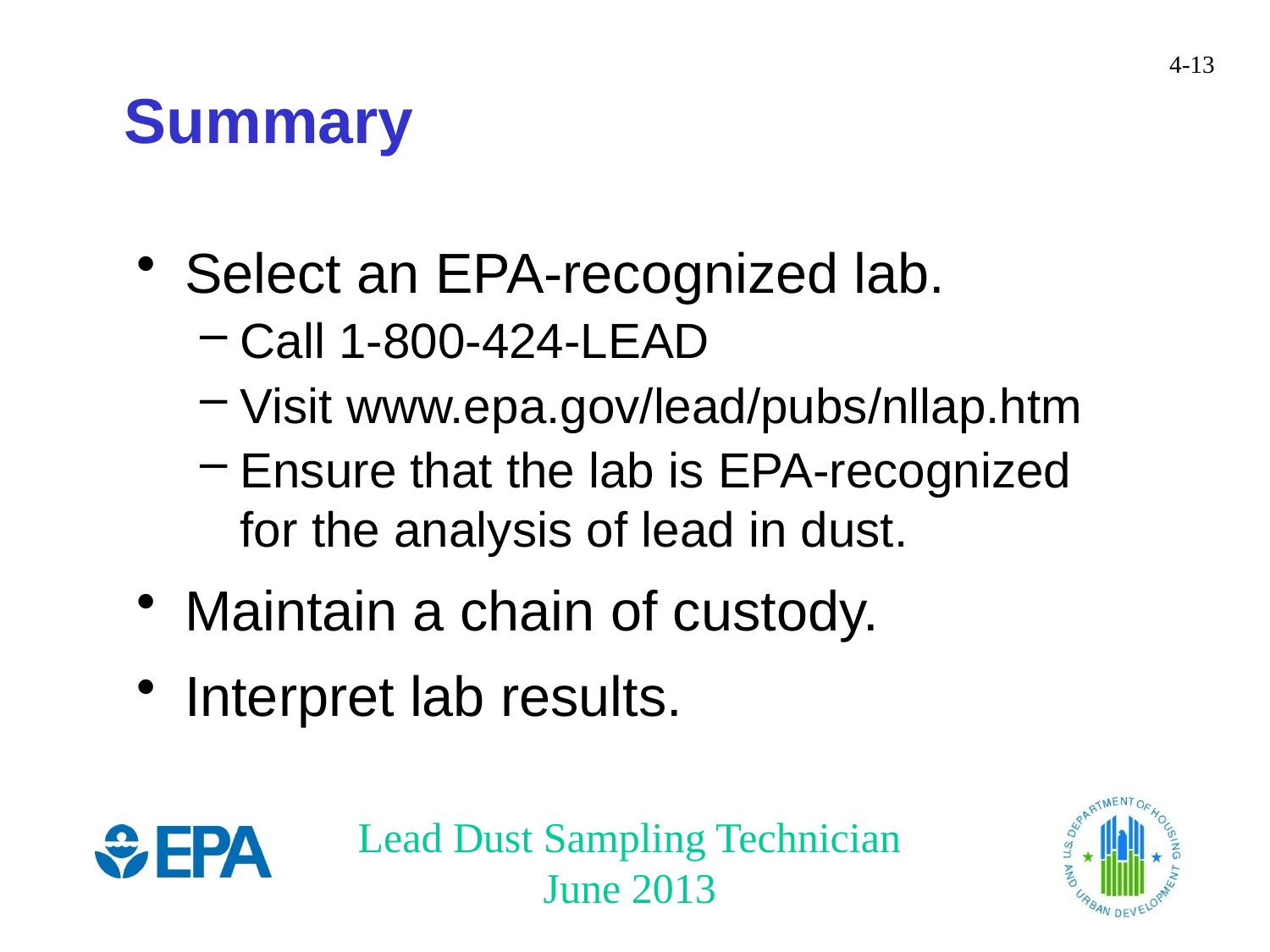

# Summary
Select an EPA-recognized lab.
Call 1-800-424-LEAD
Visit www.epa.gov/lead/pubs/nllap.htm
Ensure that the lab is EPA-recognized for the analysis of lead in dust.
Maintain a chain of custody.
Interpret lab results.